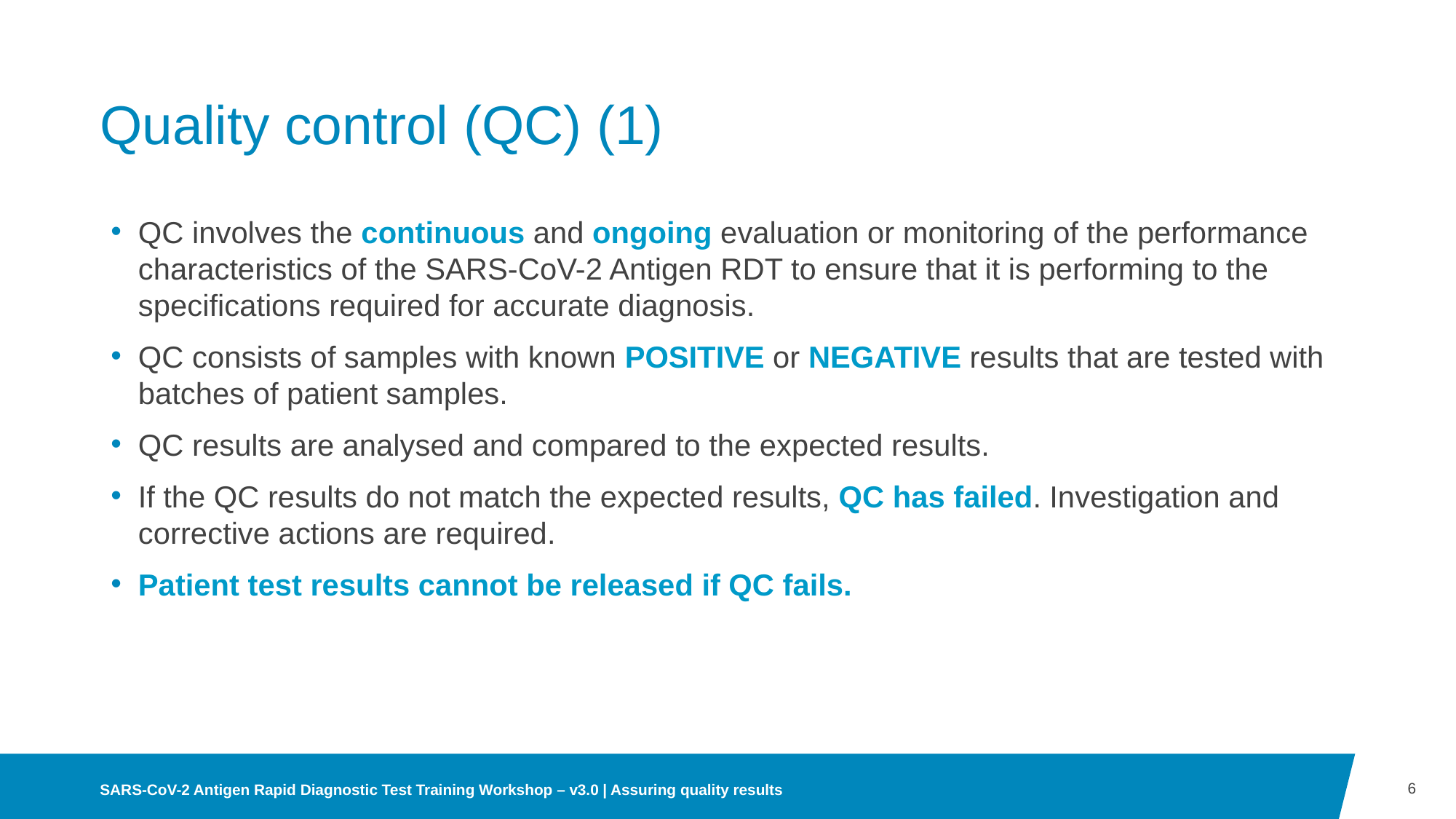

# Quality control (QC) (1)
QC involves the continuous and ongoing evaluation or monitoring of the performance characteristics of the SARS-CoV-2 Antigen RDT to ensure that it is performing to the specifications required for accurate diagnosis.
QC consists of samples with known POSITIVE or NEGATIVE results that are tested with batches of patient samples.
QC results are analysed and compared to the expected results.
If the QC results do not match the expected results, QC has failed. Investigation and corrective actions are required.
Patient test results cannot be released if QC fails.

6
SARS-CoV-2 Antigen Rapid Diagnostic Test Training Workshop – v3.0 | Assuring quality results